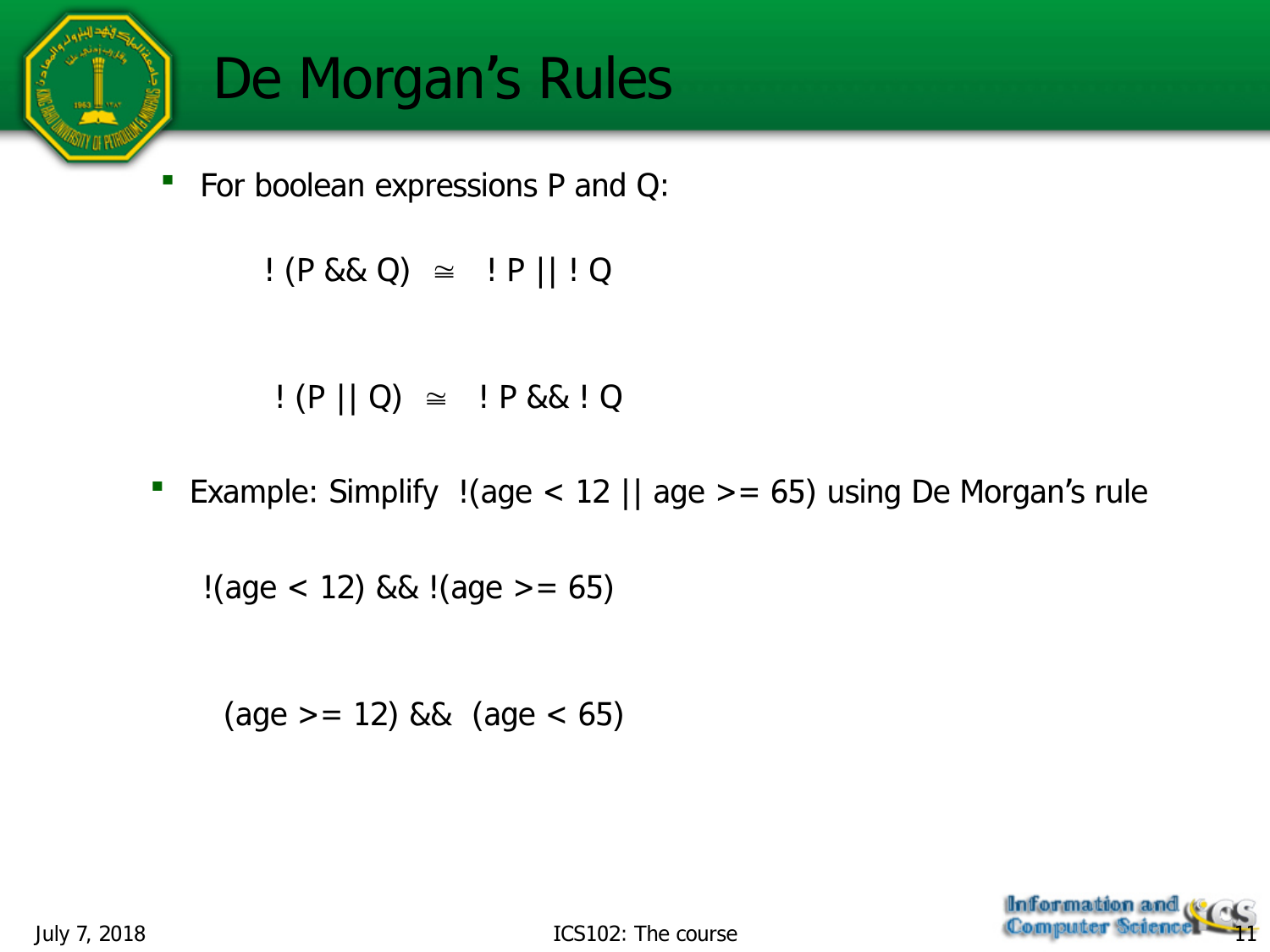

De Morgan’s Rules
 For boolean expressions P and Q:
! (P && Q)  ≅   ! P || ! Q
! (P || Q)  ≅   ! P && ! Q
 Example: Simplify  !(age < 12 || age >= 65) using De Morgan’s rule

!(age < 12) && !(age >= 65)
(age >= 12) &&  (age < 65)
July 7, 2018
ICS102: The course
11